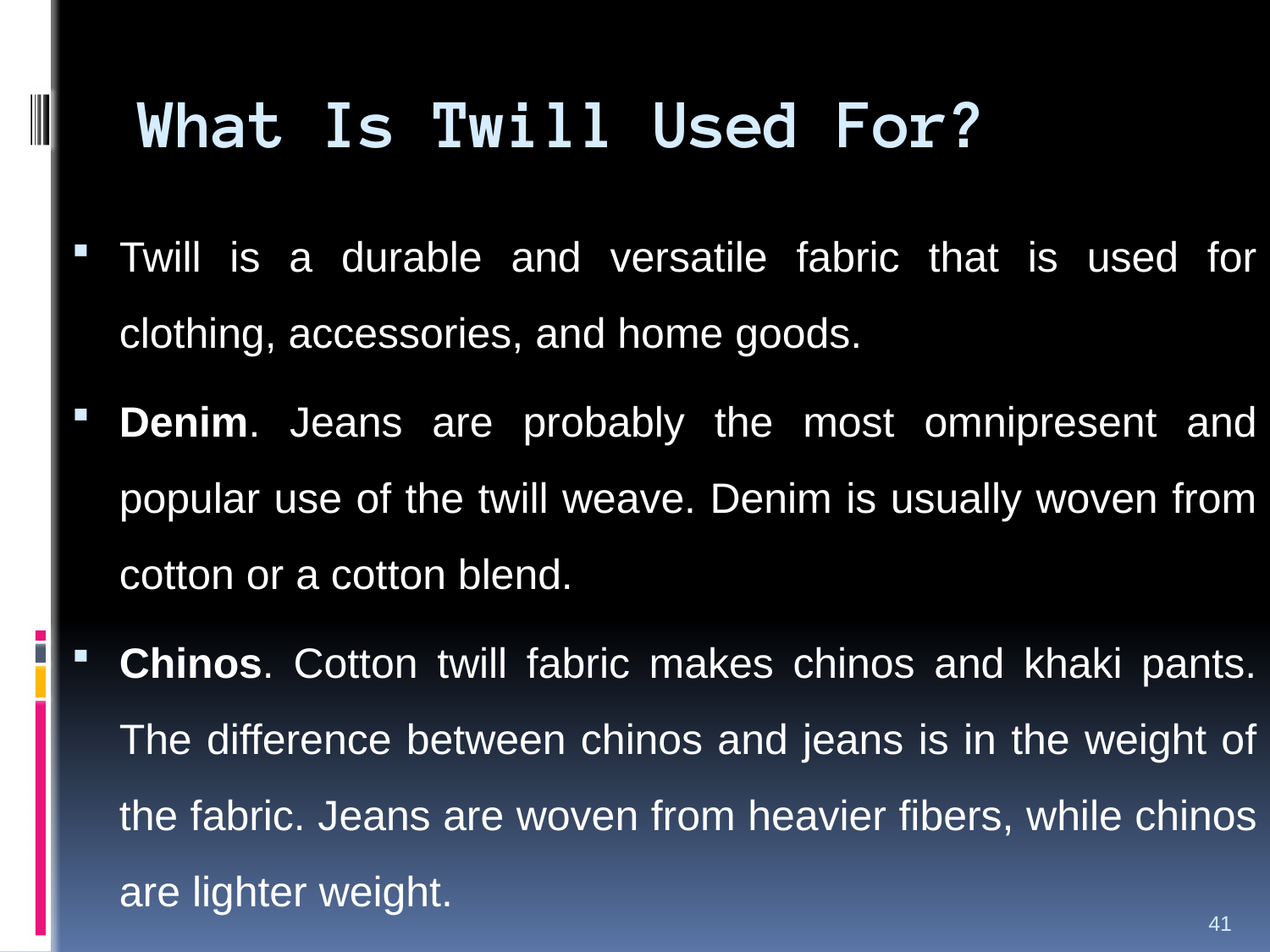

# What Is Twill Used For?
Twill is a durable and versatile fabric that is used for clothing, accessories, and home goods.
Denim. Jeans are probably the most omnipresent and popular use of the twill weave. Denim is usually woven from cotton or a cotton blend.
Chinos. Cotton twill fabric makes chinos and khaki pants. The difference between chinos and jeans is in the weight of the fabric. Jeans are woven from heavier fibers, while chinos are lighter weight.

41